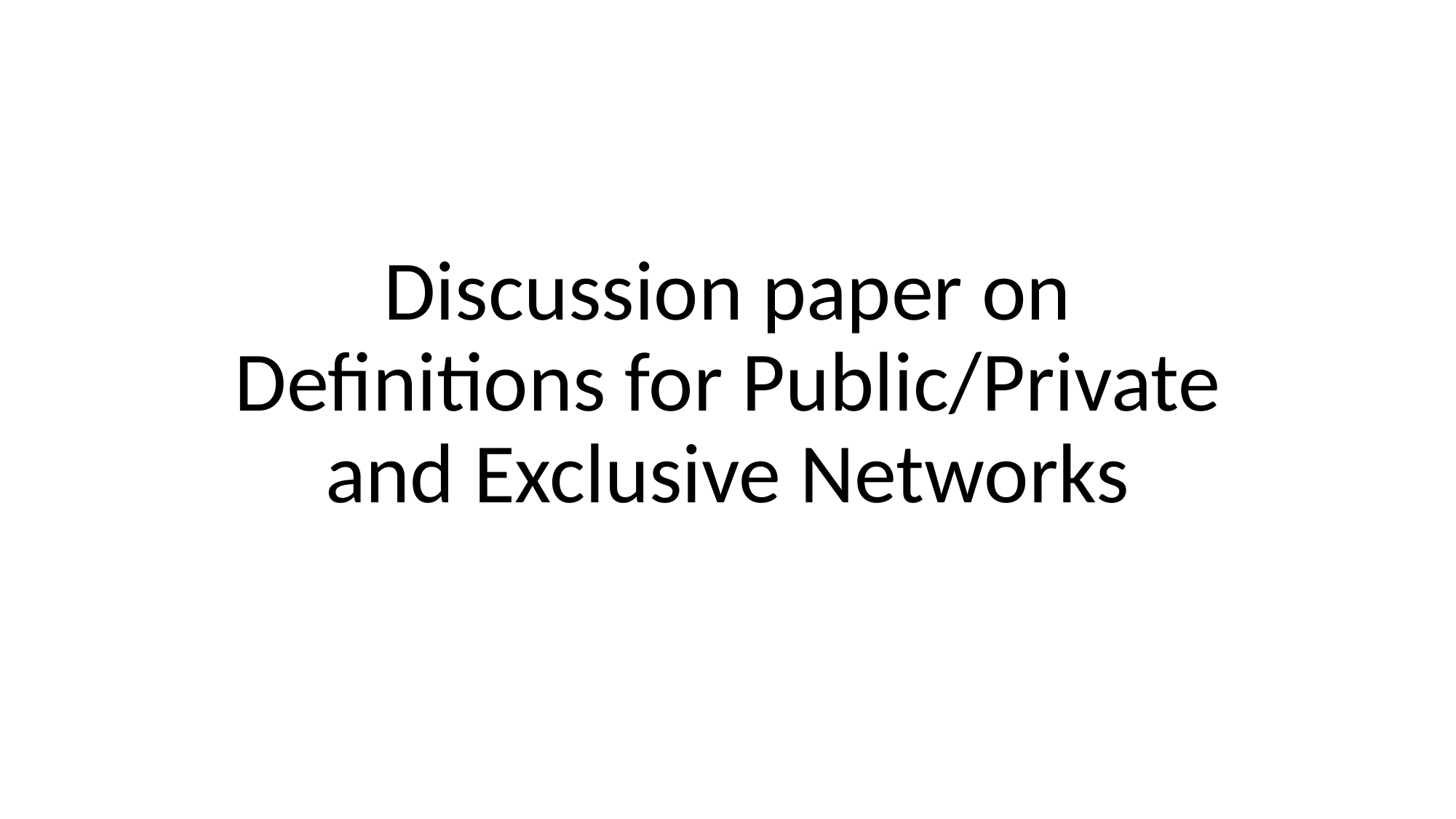

# Discussion paper on Definitions for Public/Private and Exclusive Networks